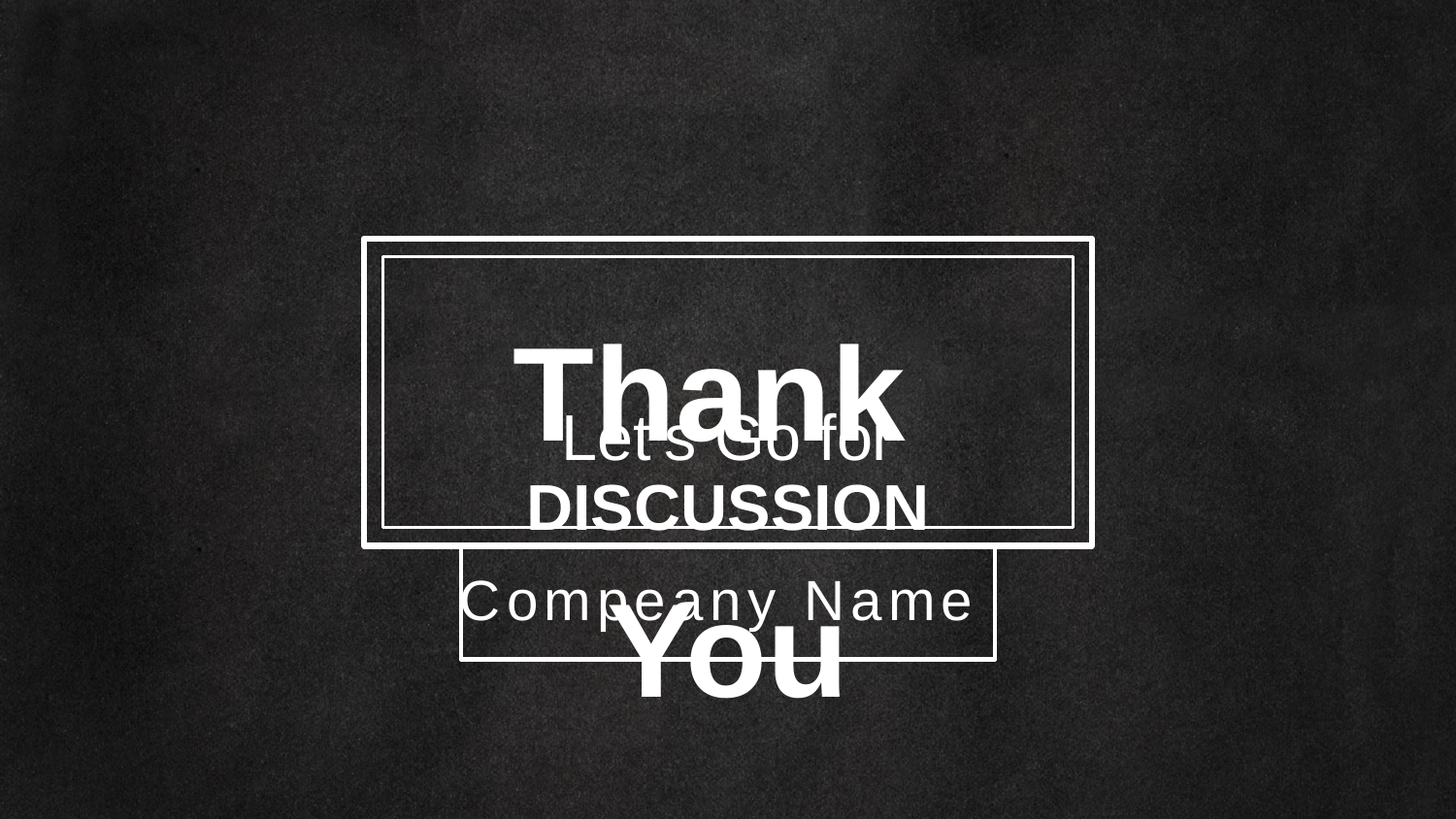

Thank  You

Let’s Go for DISCUSSION

Compeany Name